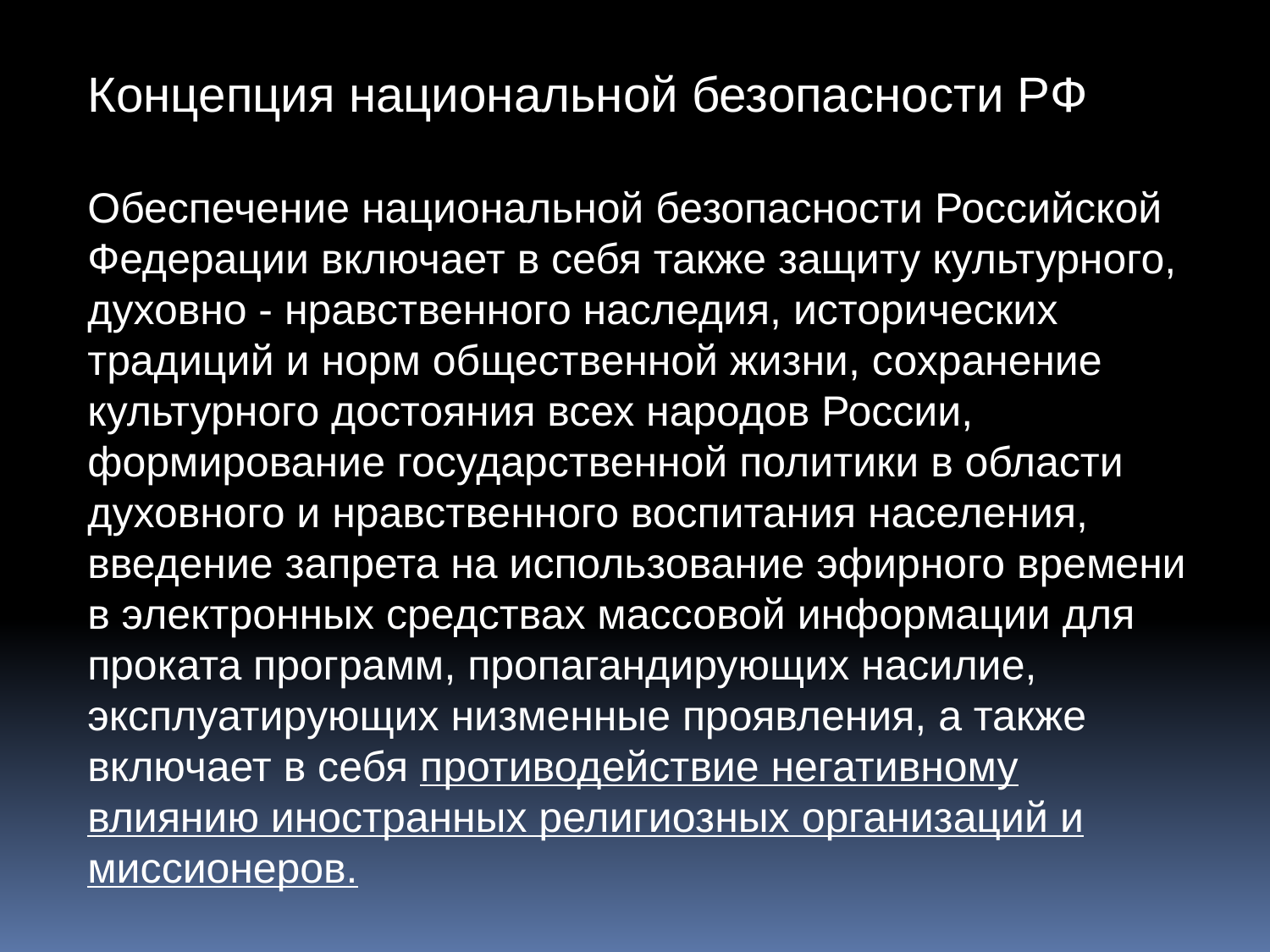

Концепция национальной безопасности РФ

Обеспечение национальной безопасности Российской Федерации включает в себя также защиту культурного, духовно - нравственного наследия, исторических традиций и норм общественной жизни, сохранение культурного достояния всех народов России, формирование государственной политики в области духовного и нравственного воспитания населения, введение запрета на использование эфирного времени в электронных средствах массовой информации для проката программ, пропагандирующих насилие, эксплуатирующих низменные проявления, а также включает в себя противодействие негативному влиянию иностранных религиозных организаций и миссионеров.